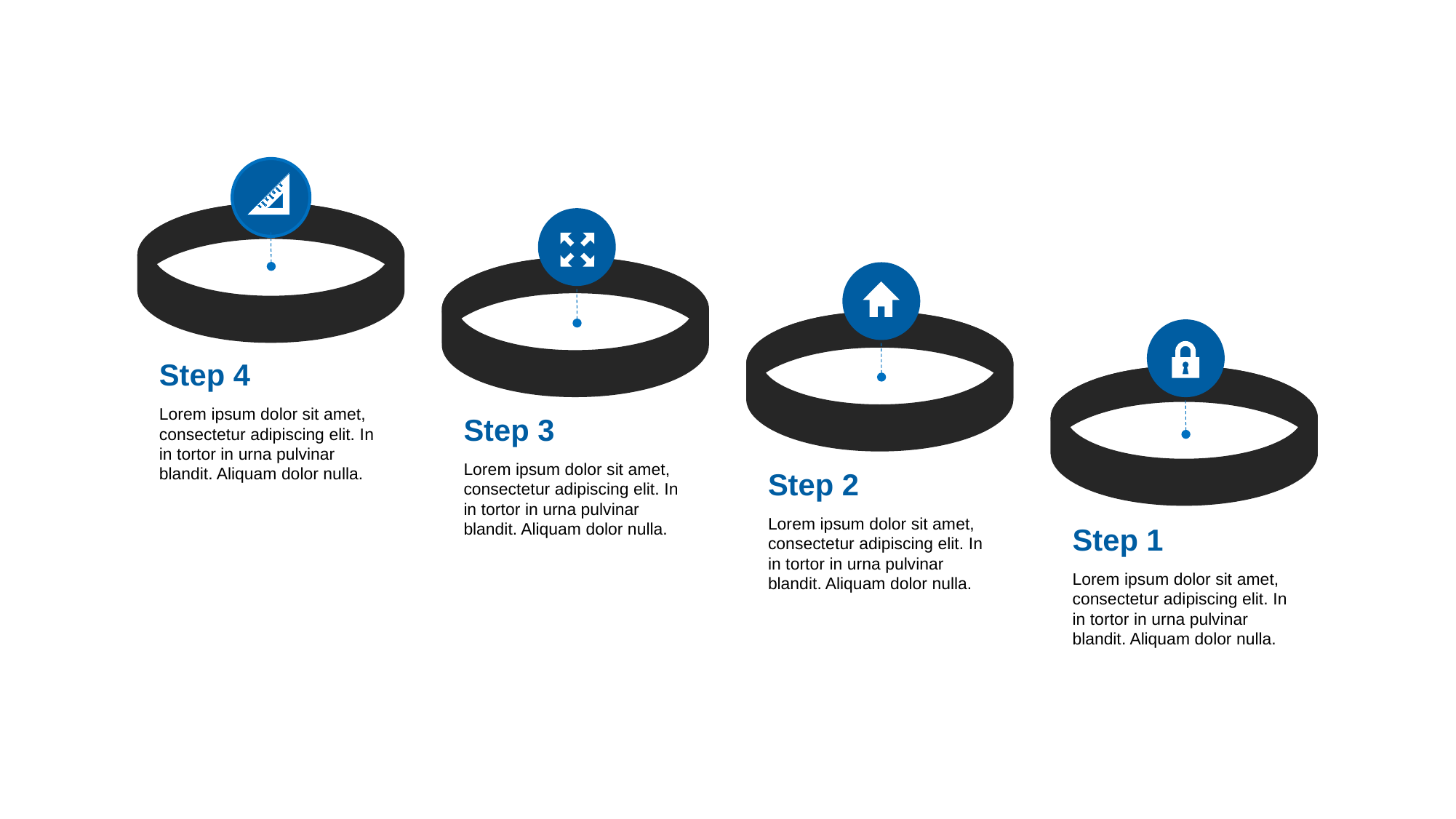

Step 4

Lorem ipsum dolor sit amet, consectetur adipiscing elit. In in tortor in urna pulvinar blandit. Aliquam dolor nulla.
Step 3
Lorem ipsum dolor sit amet, consectetur adipiscing elit. In in tortor in urna pulvinar blandit. Aliquam dolor nulla.
Step 2
Lorem ipsum dolor sit amet, consectetur adipiscing elit. In in tortor in urna pulvinar blandit. Aliquam dolor nulla.
Step 1
Lorem ipsum dolor sit amet, consectetur adipiscing elit. In in tortor in urna pulvinar blandit. Aliquam dolor nulla.